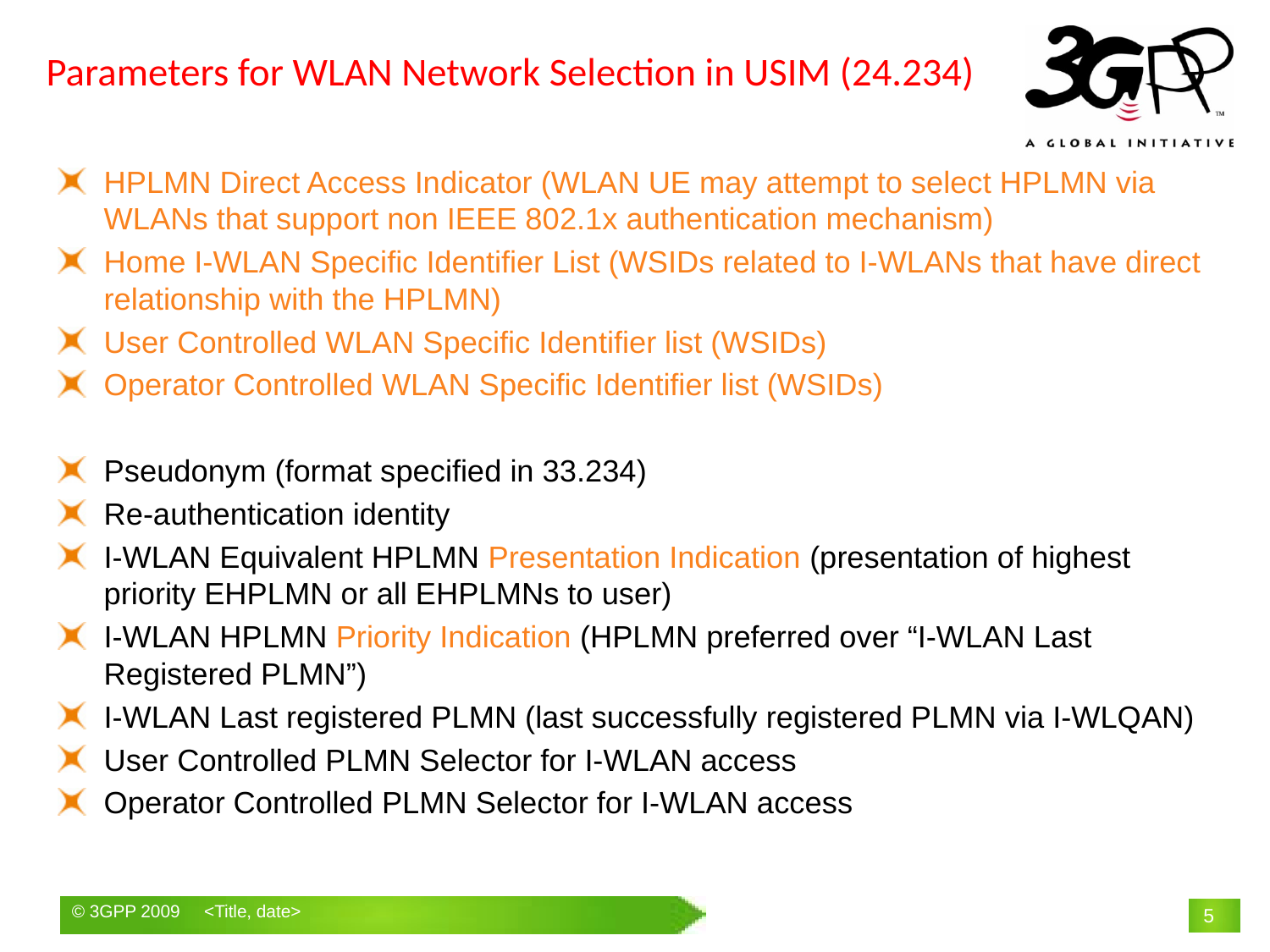

# Parameters for WLAN Network Selection in USIM (24.234)
HPLMN Direct Access Indicator (WLAN UE may attempt to select HPLMN via WLANs that support non IEEE 802.1x authentication mechanism)
Home I-WLAN Specific Identifier List (WSIDs related to I-WLANs that have direct relationship with the HPLMN)
User Controlled WLAN Specific Identifier list (WSIDs)
Operator Controlled WLAN Specific Identifier list (WSIDs)

Pseudonym (format specified in 33.234)
Re-authentication identity
I-WLAN Equivalent HPLMN Presentation Indication (presentation of highest priority EHPLMN or all EHPLMNs to user)
I-WLAN HPLMN Priority Indication (HPLMN preferred over “I-WLAN Last Registered PLMN”)
I-WLAN Last registered PLMN (last successfully registered PLMN via I-WLQAN)
User Controlled PLMN Selector for I-WLAN access
Operator Controlled PLMN Selector for I-WLAN access